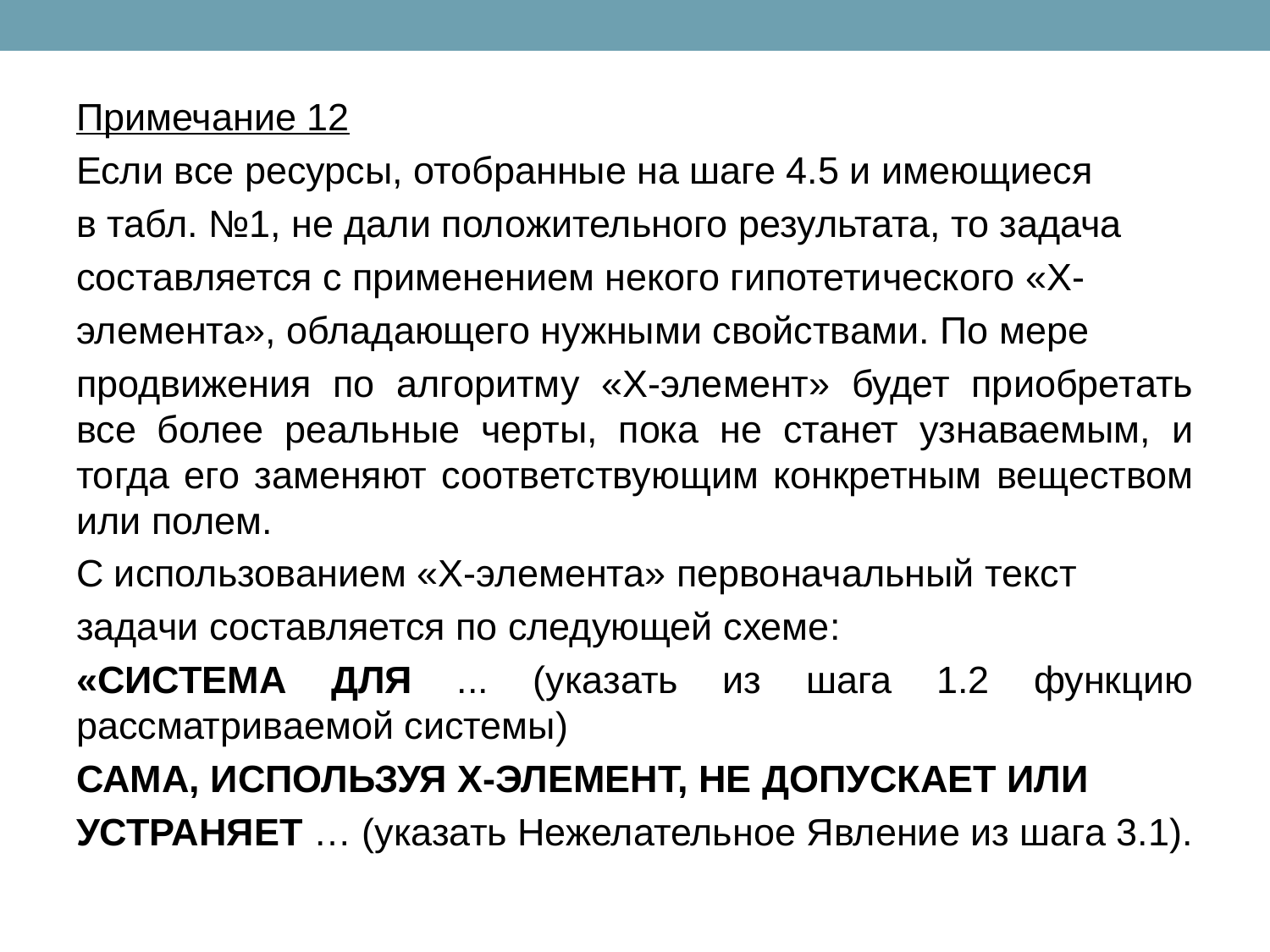

Примечание 12
Если все ресурсы, отобранные на шаге 4.5 и имеющиеся
в табл. №1, не дали положительного результата, то задача
составляется с применением некого гипотетического «X-
элемента», обладающего нужными свойствами. По мере
продвижения по алгоритму «Х-элемент» будет приобретать все более реальные черты, пока не станет узнаваемым, и тогда его заменяют соответствующим конкретным веществом или полем.
С использованием «Х-элемента» первоначальный текст
задачи составляется по следующей схеме:
«СИСТЕМА ДЛЯ ... (указать из шага 1.2 функцию рассматриваемой системы)
САМА, ИСПОЛЬЗУЯ X-ЭЛЕМЕНТ, НЕ ДОПУСКАЕТ ИЛИ
УСТРАНЯЕТ … (указать Нежелательное Явление из шага 3.1).